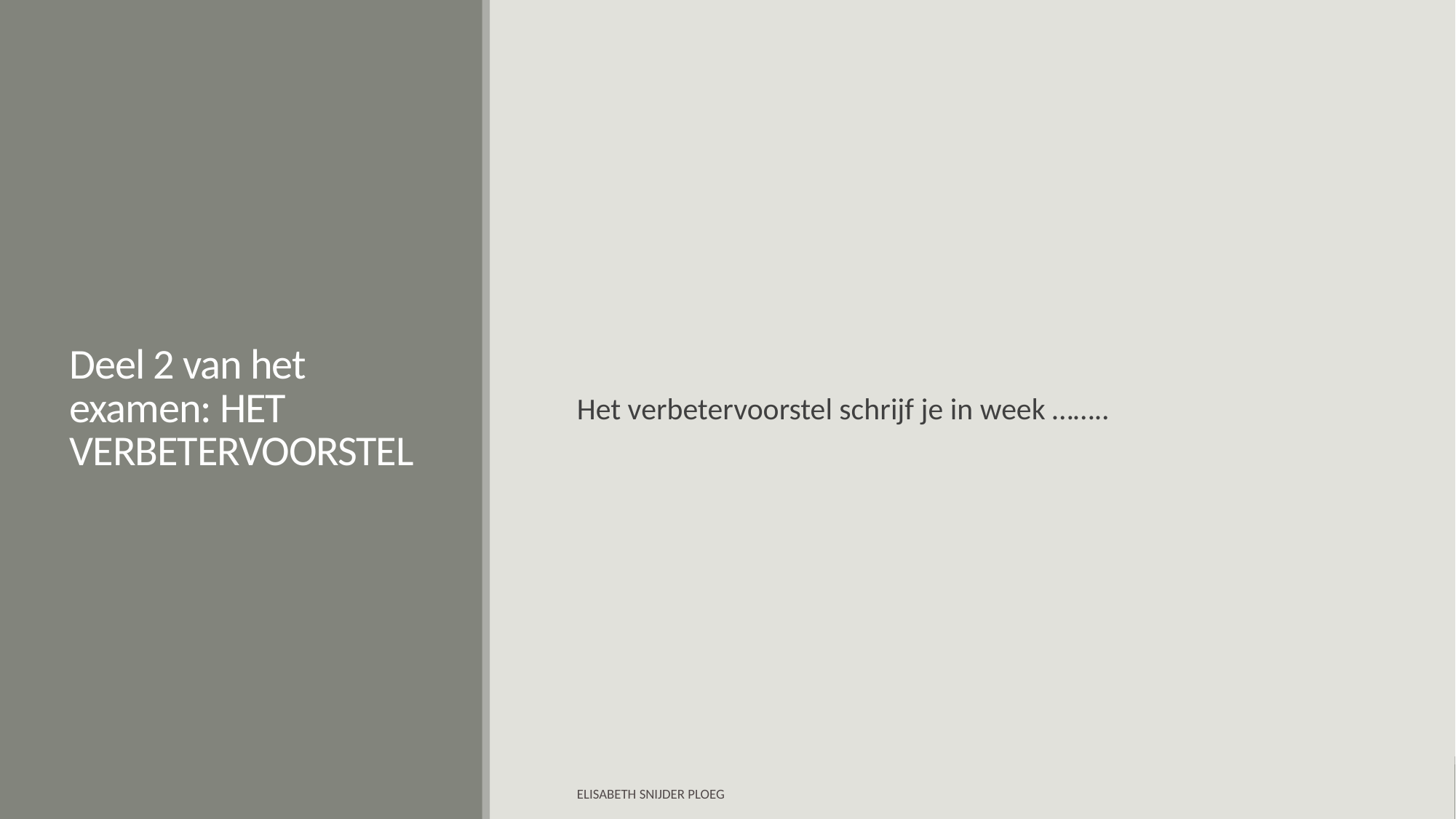

# Deel 2 van het examen: HET VERBETERVOORSTEL
Het verbetervoorstel schrijf je in week ……..
Elisabeth Snijder Ploeg